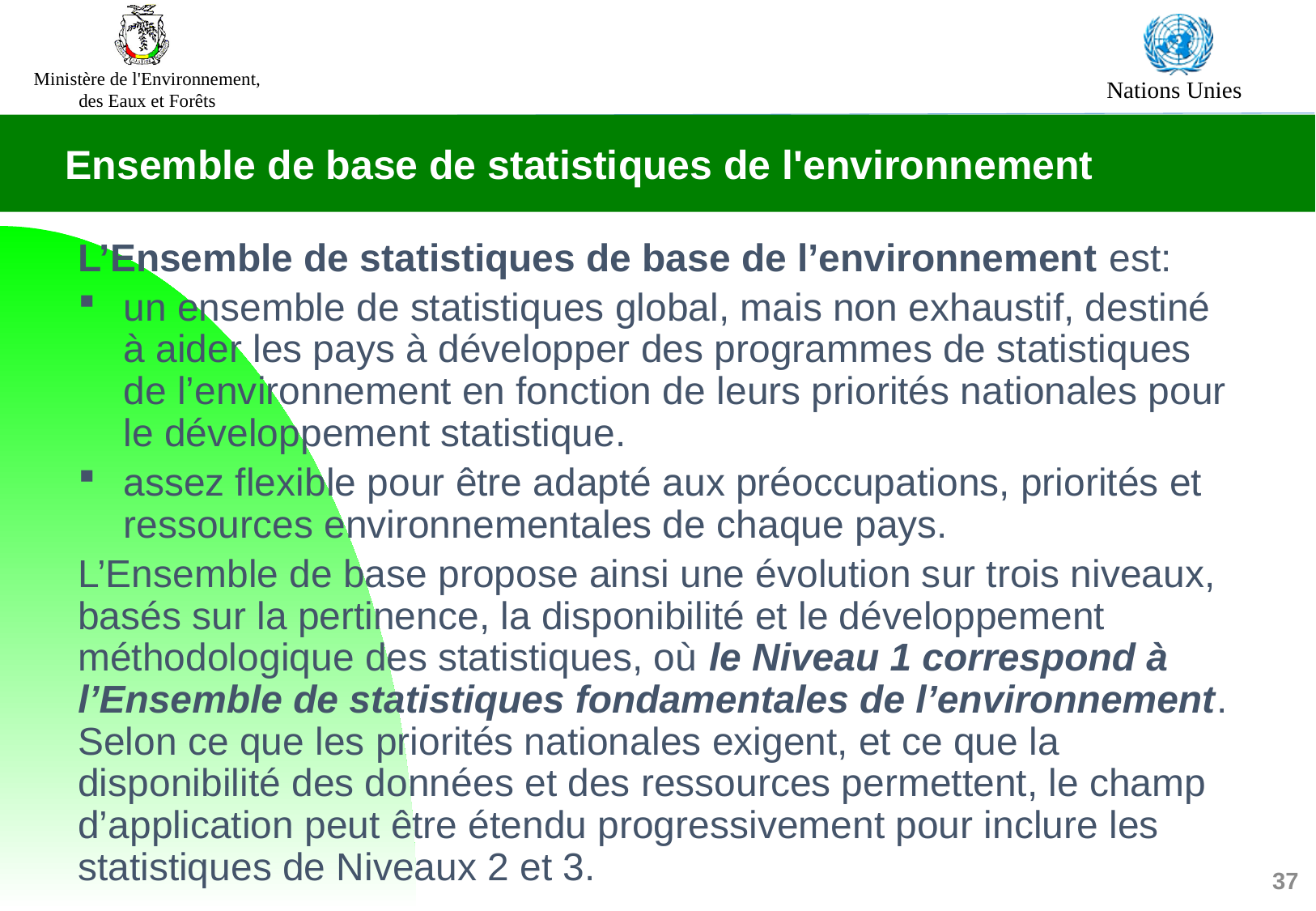

Ensemble de base de statistiques de l'environnement
L’Ensemble de statistiques de base de l’environnement est:
un ensemble de statistiques global, mais non exhaustif, destiné à aider les pays à développer des programmes de statistiques de l’environnement en fonction de leurs priorités nationales pour le développement statistique.
assez flexible pour être adapté aux préoccupations, priorités et ressources environnementales de chaque pays.
L’Ensemble de base propose ainsi une évolution sur trois niveaux, basés sur la pertinence, la disponibilité et le développement méthodologique des statistiques, où le Niveau 1 correspond à l’Ensemble de statistiques fondamentales de l’environnement. Selon ce que les priorités nationales exigent, et ce que la disponibilité des données et des ressources permettent, le champ d’application peut être étendu progressivement pour inclure les statistiques de Niveaux 2 et 3.
37